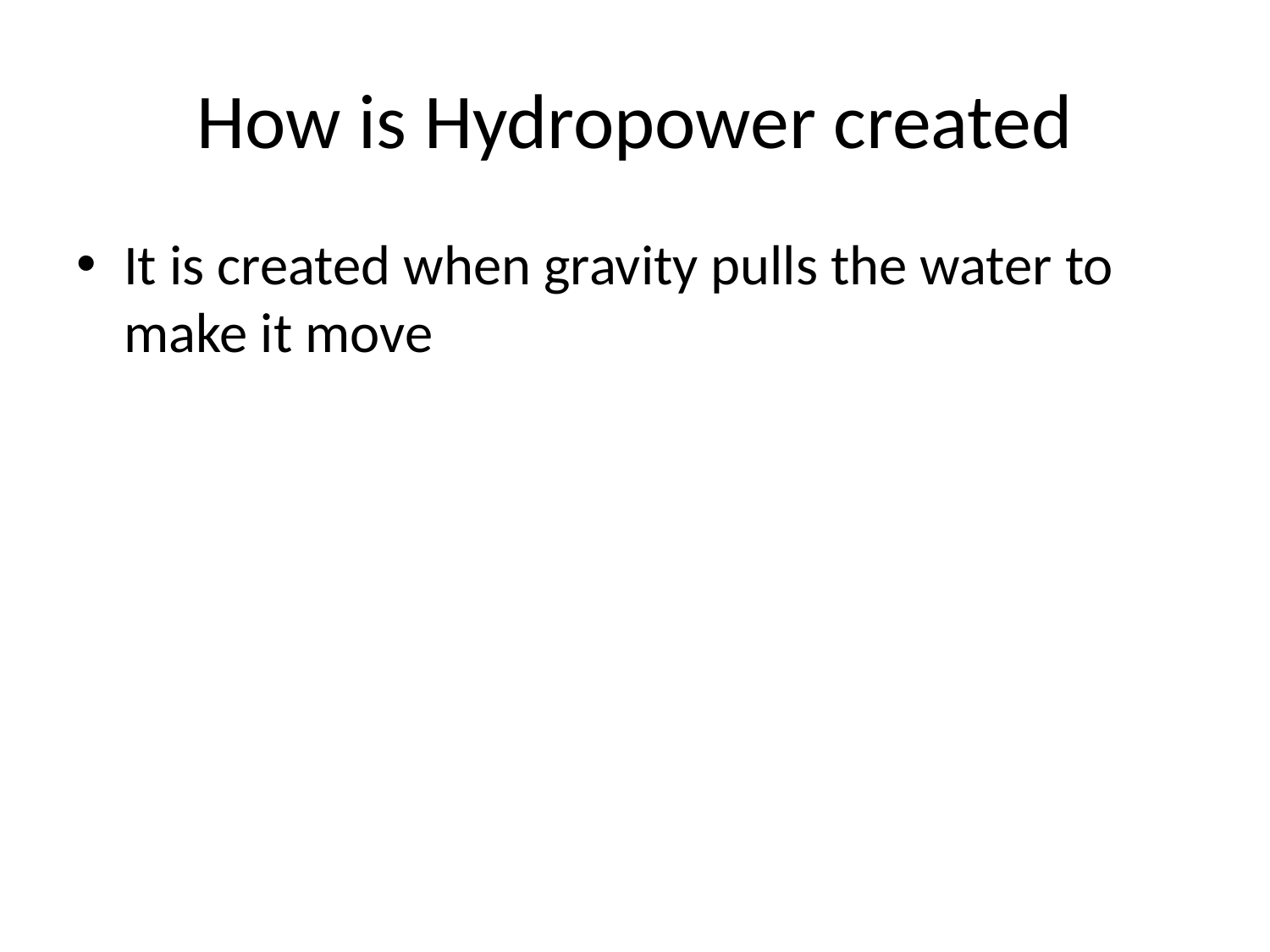

# How is Hydropower created
It is created when gravity pulls the water to make it move